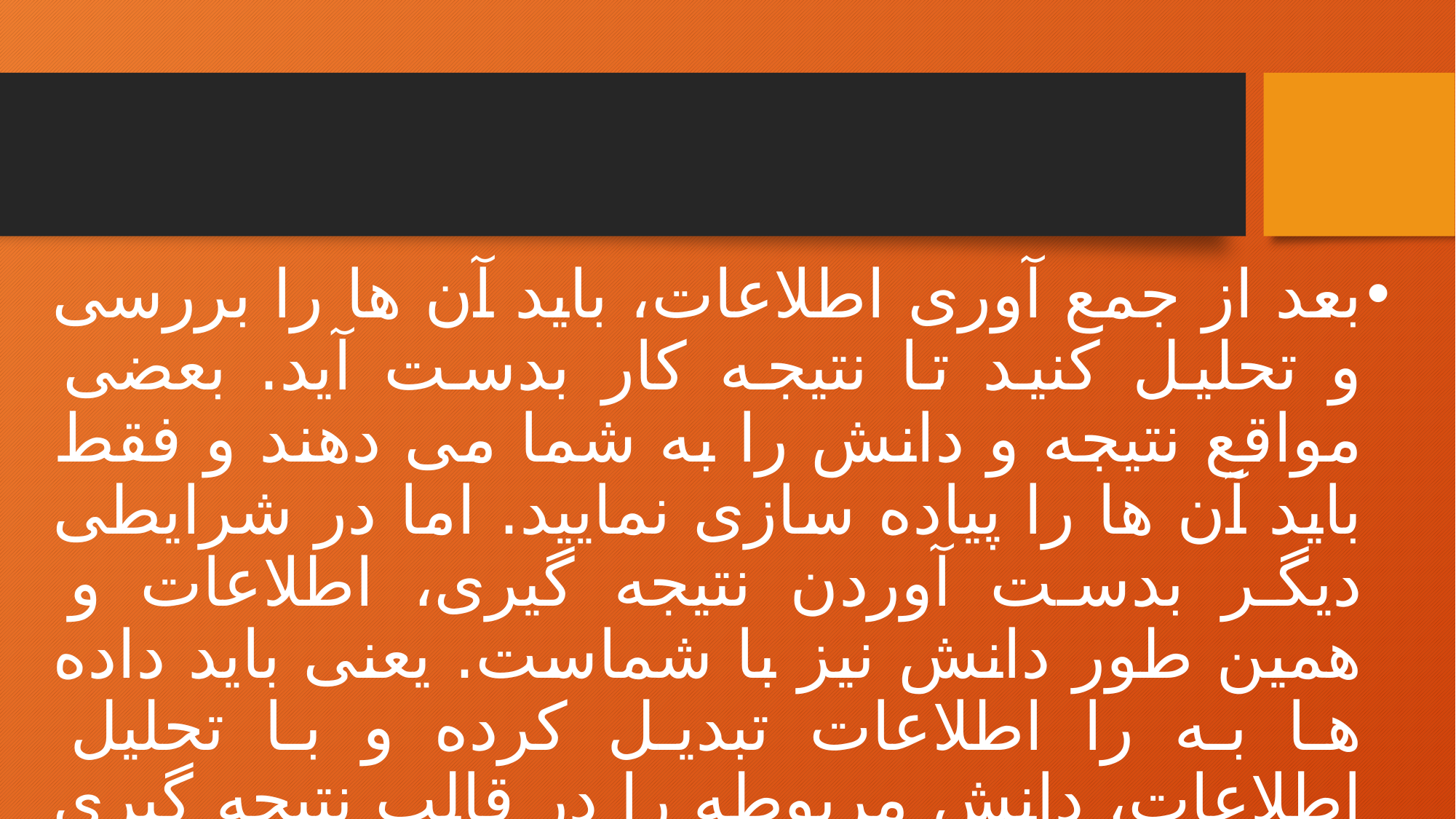

بعد از جمع آوری اطلاعات، باید آن ها را بررسی و تحلیل کنید تا نتیجه کار بدست آید. بعضی مواقع نتیجه و دانش را به شما می دهند و فقط باید آن ها را پیاده سازی نمایید. اما در شرایطی دیگر بدست آوردن نتیجه گیری، اطلاعات و همین طور دانش نیز با شماست. یعنی باید داده ها به را اطلاعات تبدیل کرده و با تحلیل اطلاعات، دانش مربوطه را در قالب نتیجه گیری استخراج کنید.